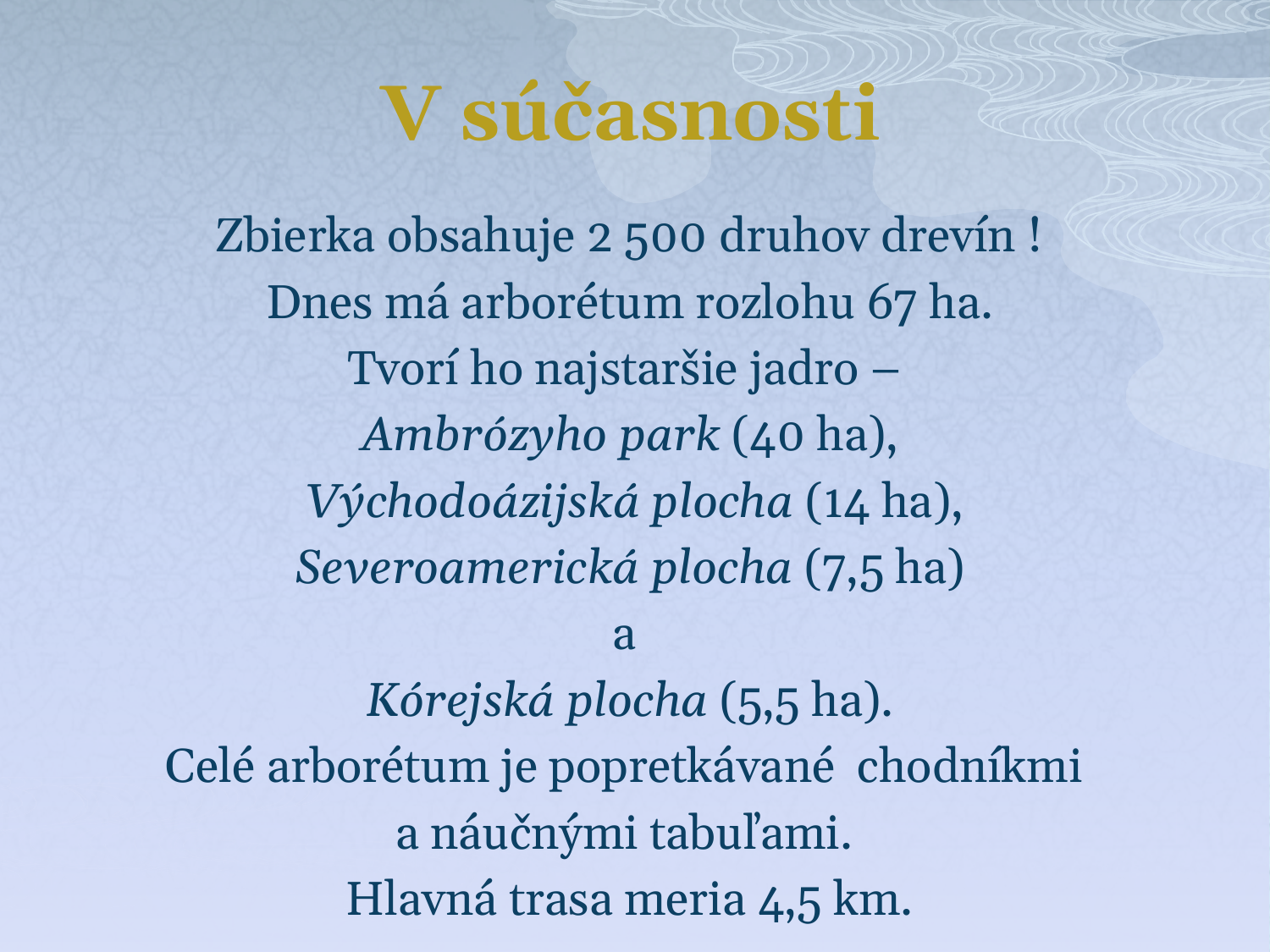

# V súčasnosti
 Zbierka obsahuje 2 500 druhov drevín !
 Dnes má arborétum rozlohu 67 ha.
Tvorí ho najstaršie jadro –
Ambrózyho park (40 ha),
 Východoázijská plocha (14 ha),
 Severoamerická plocha (7,5 ha)
a
 Kórejská plocha (5,5 ha).
Celé arborétum je popretkávané  chodníkmi
a náučnými tabuľami.
Hlavná trasa meria 4,5 km.